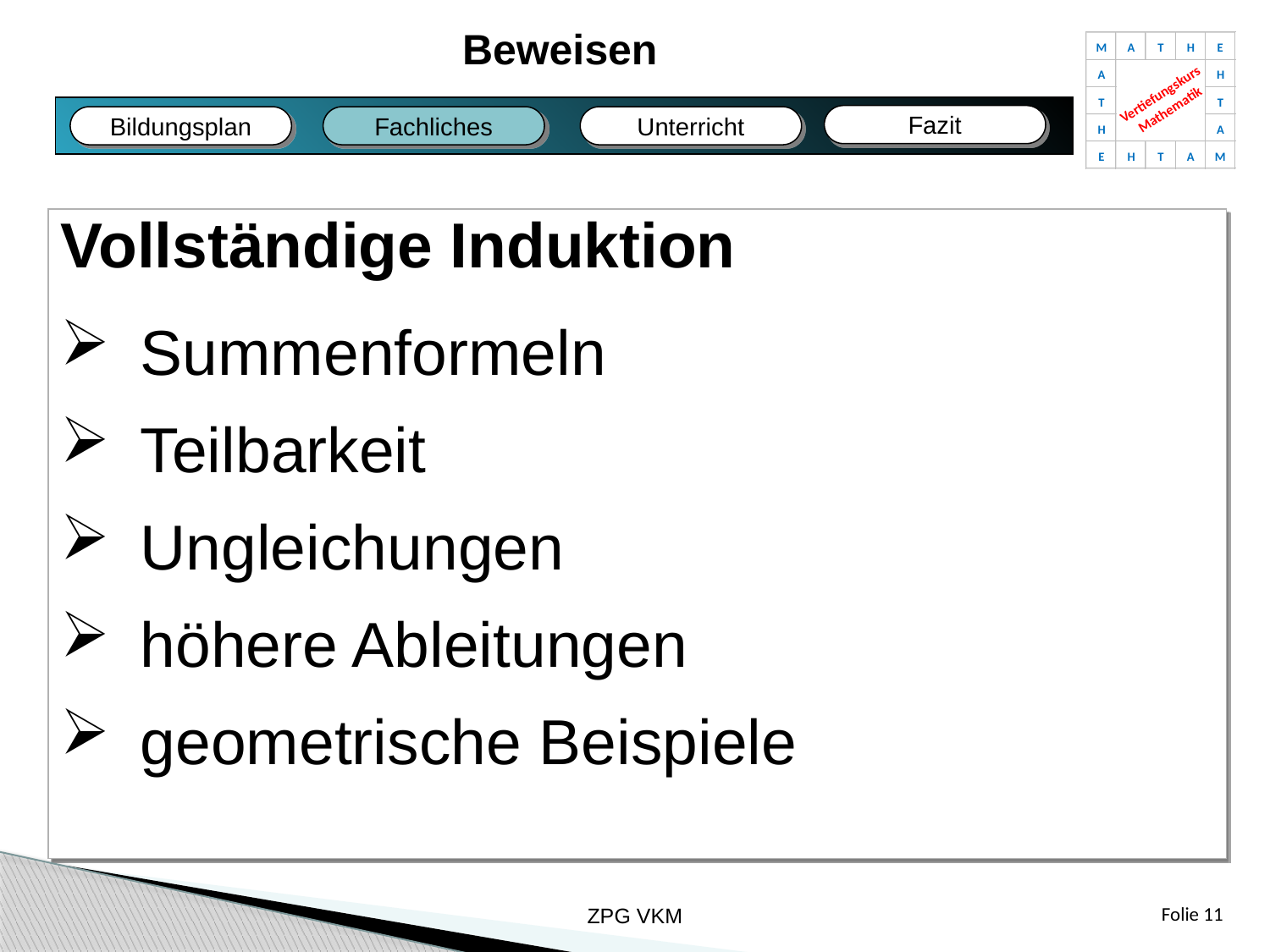

Beweisen

M
A
T
H
E

A
H
Vertiefungskurs
Mathematik

T
T

H
A

E
H
T
A
M

Fazit
Fachliches
Bildungsplan
Unterricht
Fazit
Bildungsplan
Fachliches
Unterricht
Vollständige Induktion
Summenformeln
Teilbarkeit
Ungleichungen
höhere Ableitungen
geometrische Beispiele

ZPG VKM
Folie 11